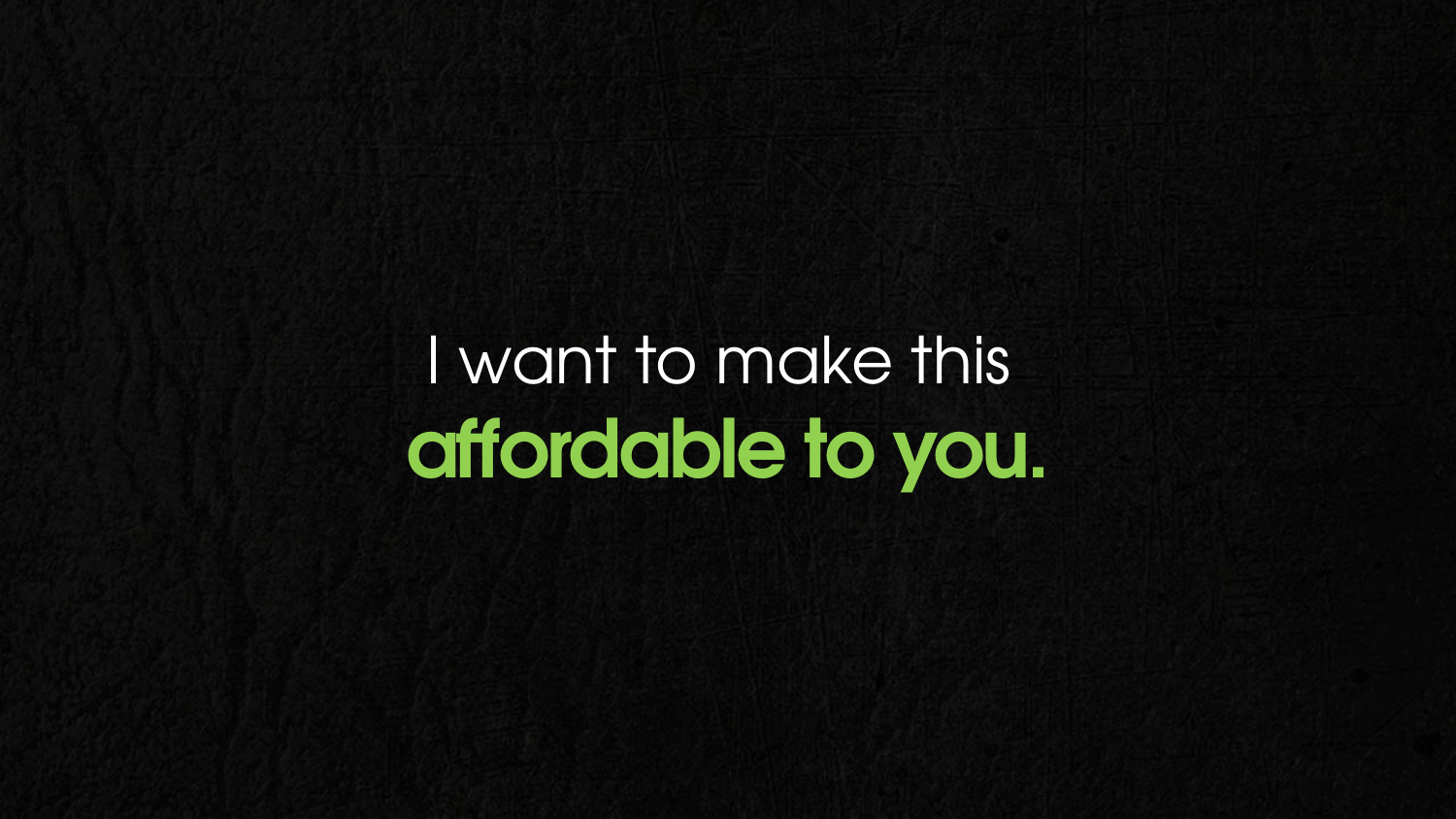

I want to make this
affordable to you.